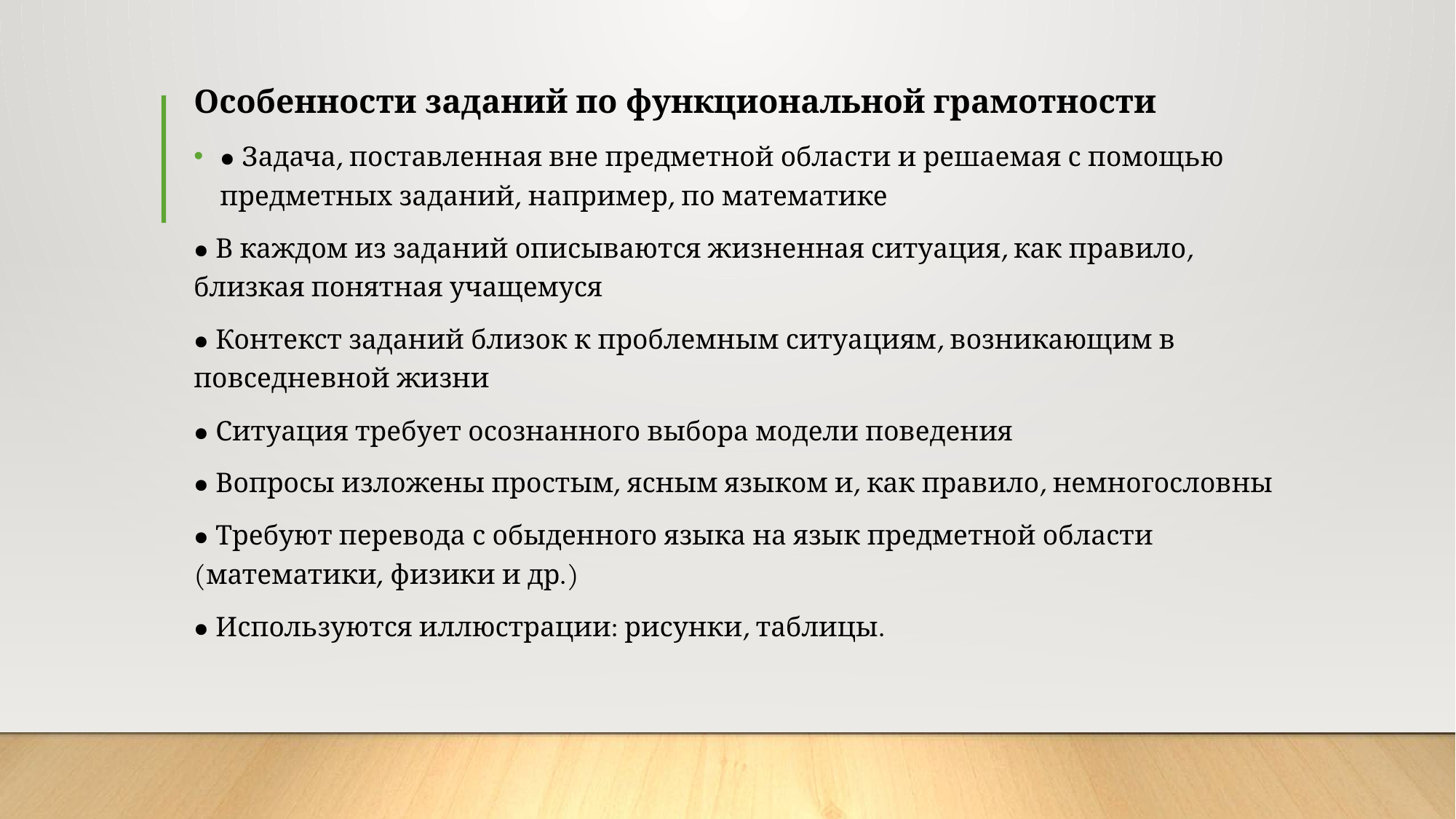

# Особенности заданий по функциональной грамотности
• Задача, поставленная вне предметной области и решаемая с помощью предметных заданий, например, по математике
• В каждом из заданий описываются жизненная ситуация, как правило, близкая понятная учащемуся
• Контекст заданий близок к проблемным ситуациям, возникающим в повседневной жизни
• Ситуация требует осознанного выбора модели поведения
• Вопросы изложены простым, ясным языком и, как правило, немногословны
• Требуют перевода с обыденного языка на язык предметной области (математики, физики и др.)
• Используются иллюстрации: рисунки, таблицы.